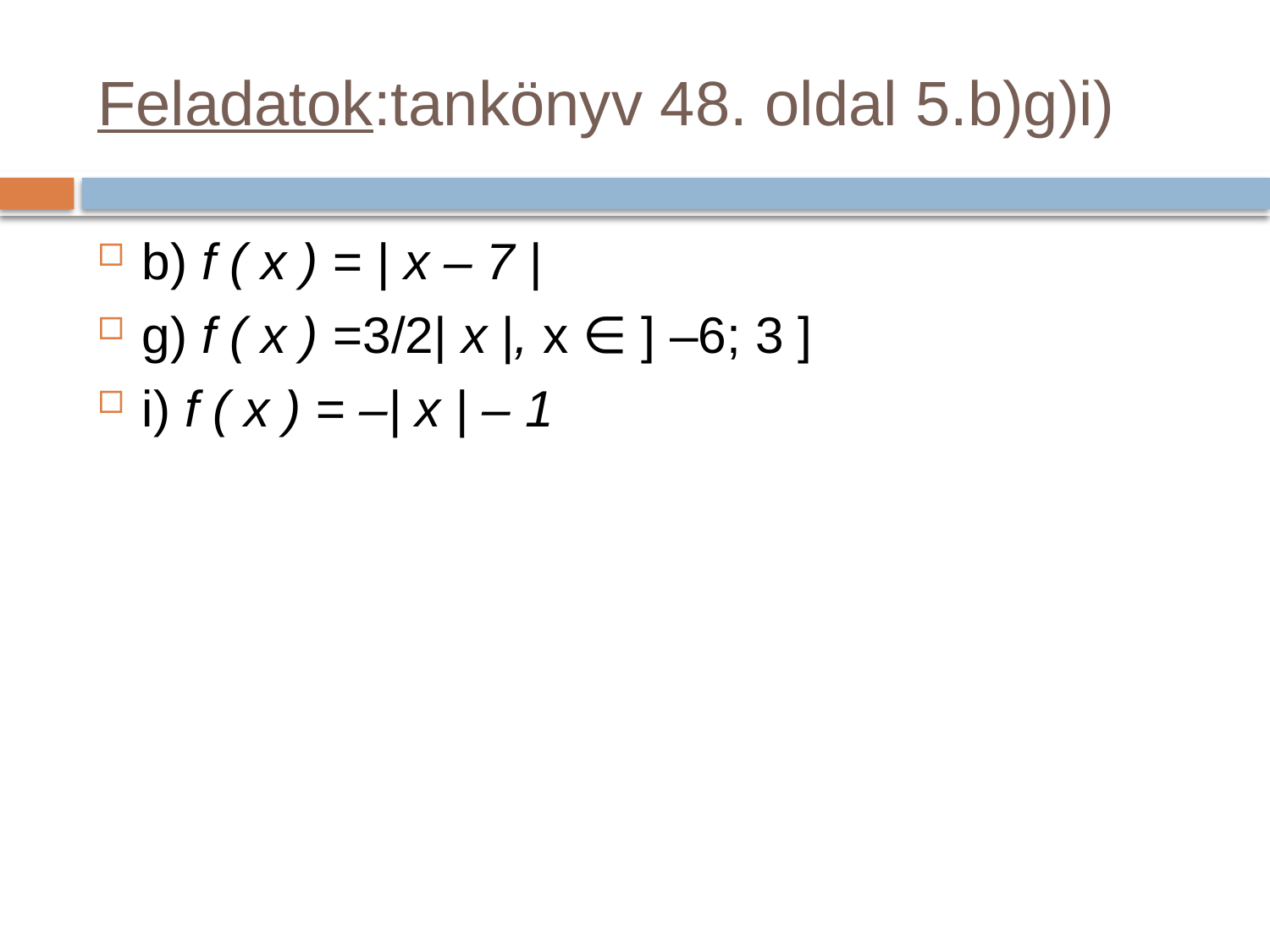

# Feladatok:tankönyv 48. oldal 5.b)g)i)
b) f ( x ) = | x – 7 |
g) f ( x ) =3/2| x |, x ∈ ] –6; 3 ]
i) f ( x ) = –| x | – 1